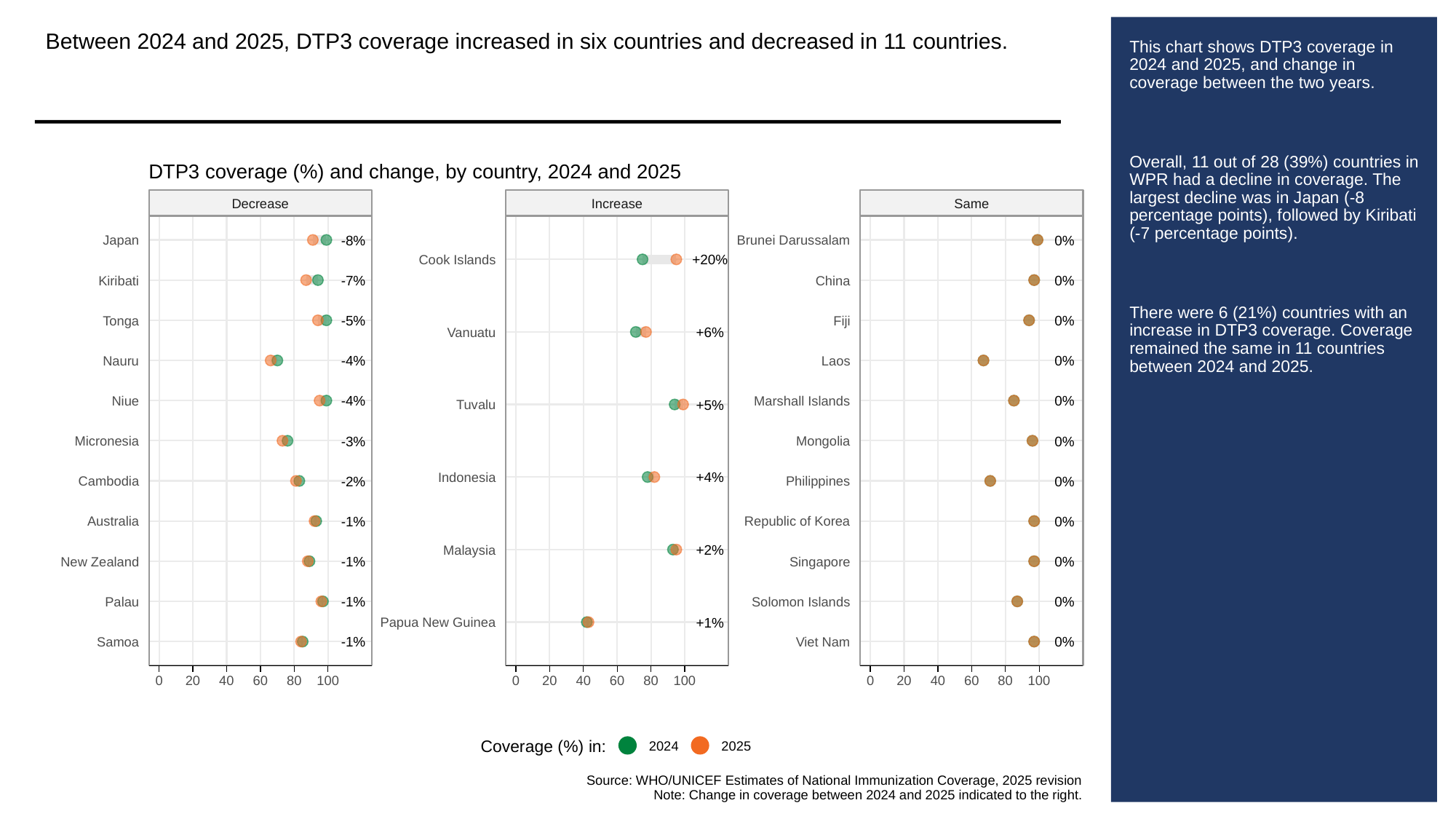

Between 2024 and 2025, DTP3 coverage increased in six countries and decreased in 11 countries.
# This chart shows DTP3 coverage in 2024 and 2025, and change in coverage between the two years.

Overall, 11 out of 28 (39%) countries in WPR had a decline in coverage. The largest decline was in Japan (-8 percentage points), followed by Kiribati (-7 percentage points).

There were 6 (21%) countries with an increase in DTP3 coverage. Coverage remained the same in 11 countries between 2024 and 2025.

DTP3 coverage (%) and change, by country, 2024 and 2025

Decrease
Increase
Same

-8%
0%
Japan
Brunei Darussalam

+20%
Cook Islands

-7%
0%
Kiribati
China

-5%
0%
Tonga
Fiji

+6%
Vanuatu

-4%
0%
Nauru
Laos

-4%
0%
Niue
Marshall Islands

+5%
Tuvalu

-3%
0%
Micronesia
Mongolia

+4%
Indonesia

-2%
0%
Cambodia
Philippines

-1%
0%
Australia
Republic of Korea

+2%
Malaysia

-1%
0%
New Zealand
Singapore

-1%
0%
Palau
Solomon Islands

+1%
Papua New Guinea

-1%
0%
Samoa
Viet Nam

0
20
40
60
80
100
0
20
40
60
80
100
0
20
40
60
80
100

Coverage (%) in:
2024
2025
Source: WHO/UNICEF Estimates of National Immunization Coverage, 2025 revision
Note: Change in coverage between 2024 and 2025 indicated to the right.